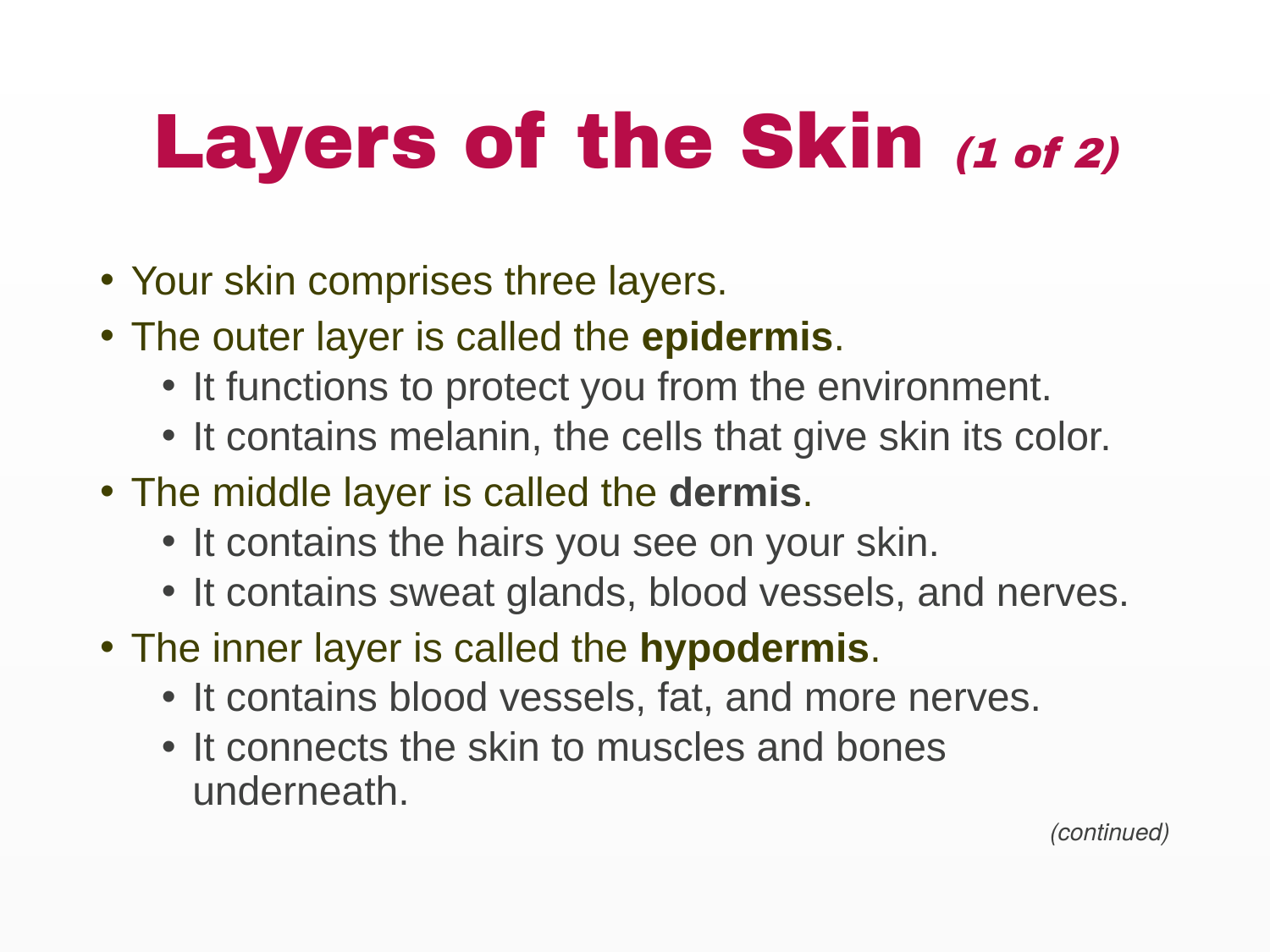

# Layers of the Skin (1 of 2)
Your skin comprises three layers.
The outer layer is called the epidermis.
It functions to protect you from the environment.
It contains melanin, the cells that give skin its color.
The middle layer is called the dermis.
It contains the hairs you see on your skin.
It contains sweat glands, blood vessels, and nerves.
The inner layer is called the hypodermis.
It contains blood vessels, fat, and more nerves.
It connects the skin to muscles and bones underneath.
(continued)